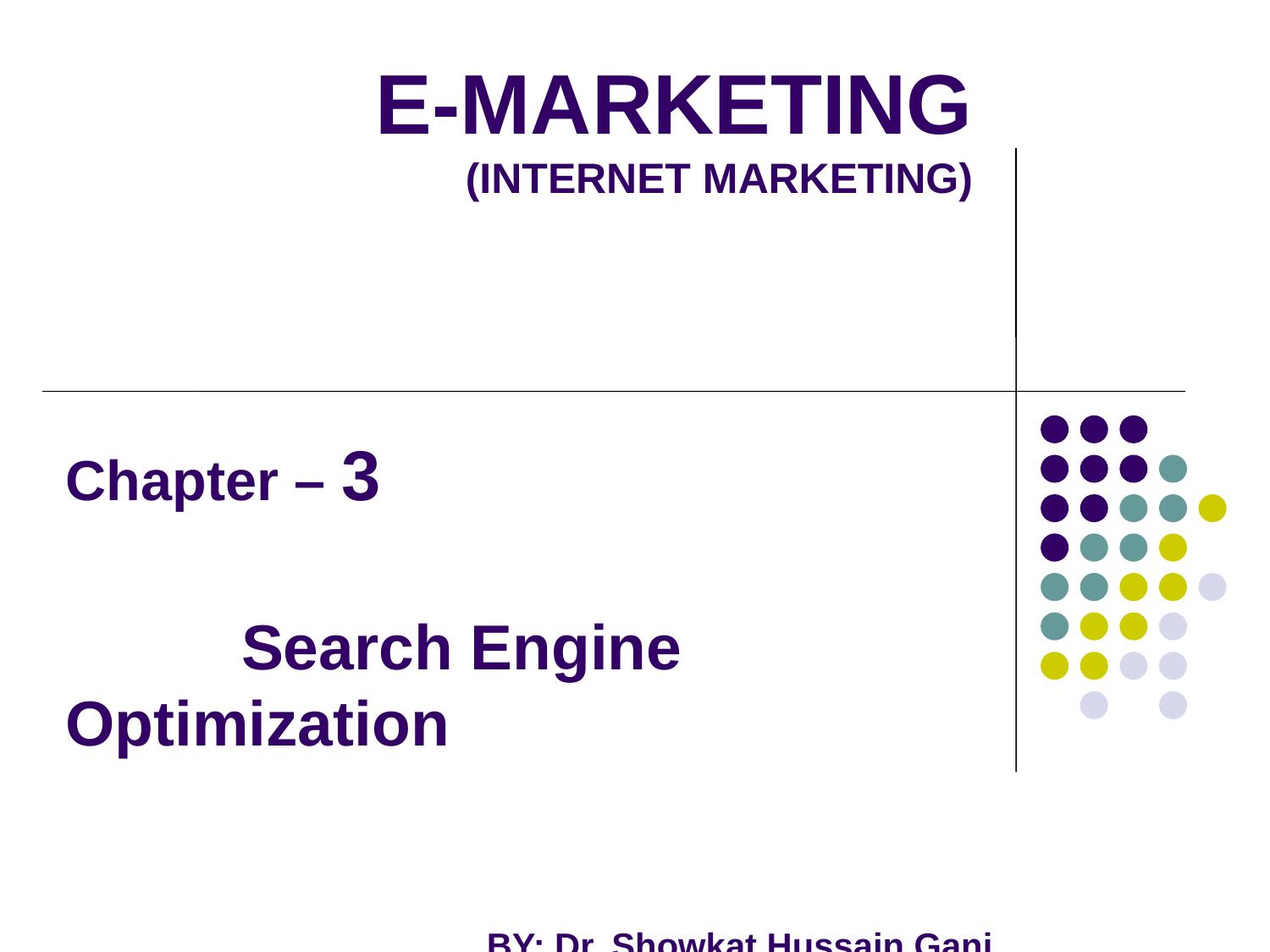

# E-MARKETING (INTERNET MARKETING)
Chapter – 3

          Search Engine Optimization

BY: Dr. Showkat Hussain Gani